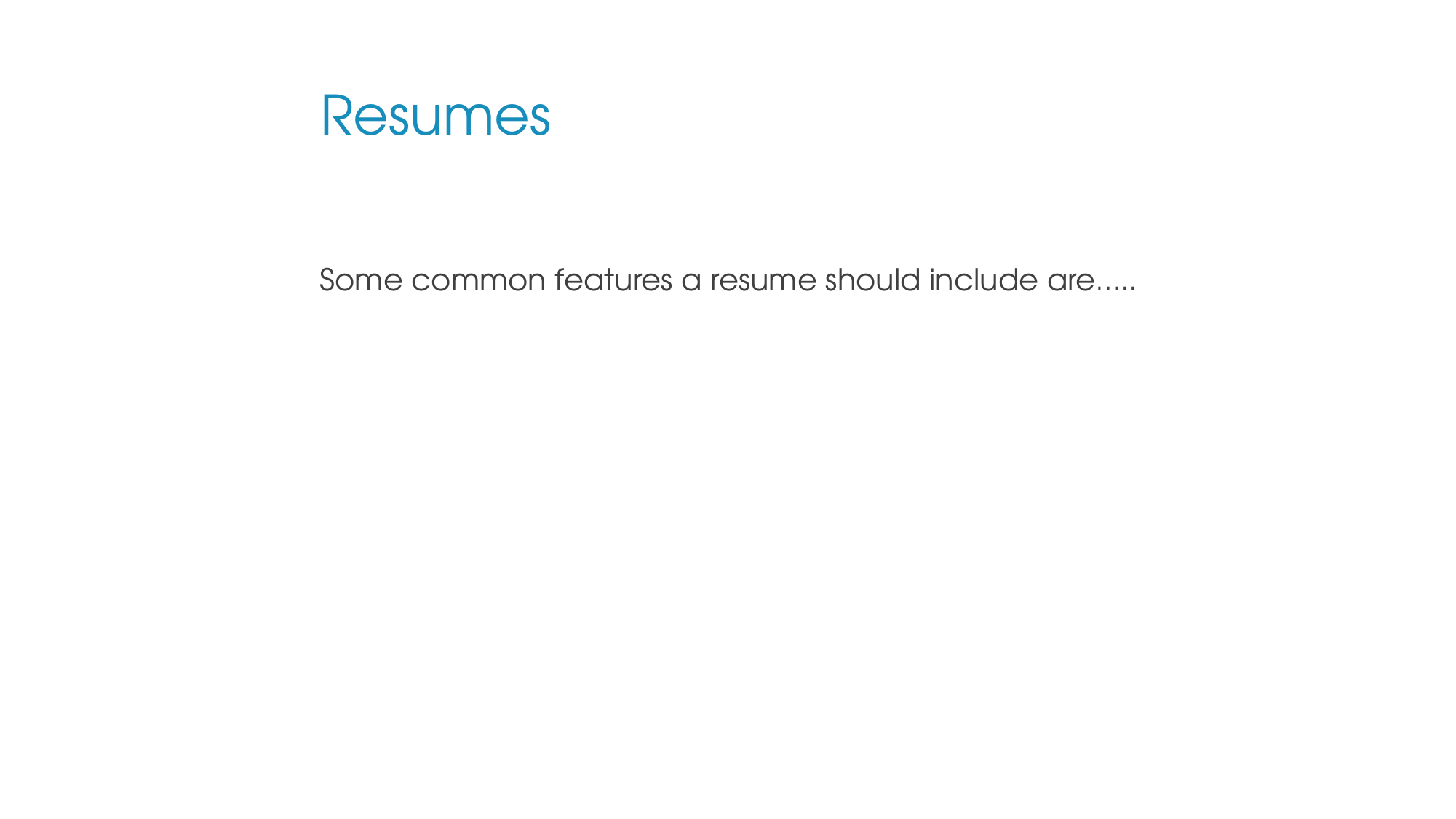

# Resumes
Some common features a resume should include are…..